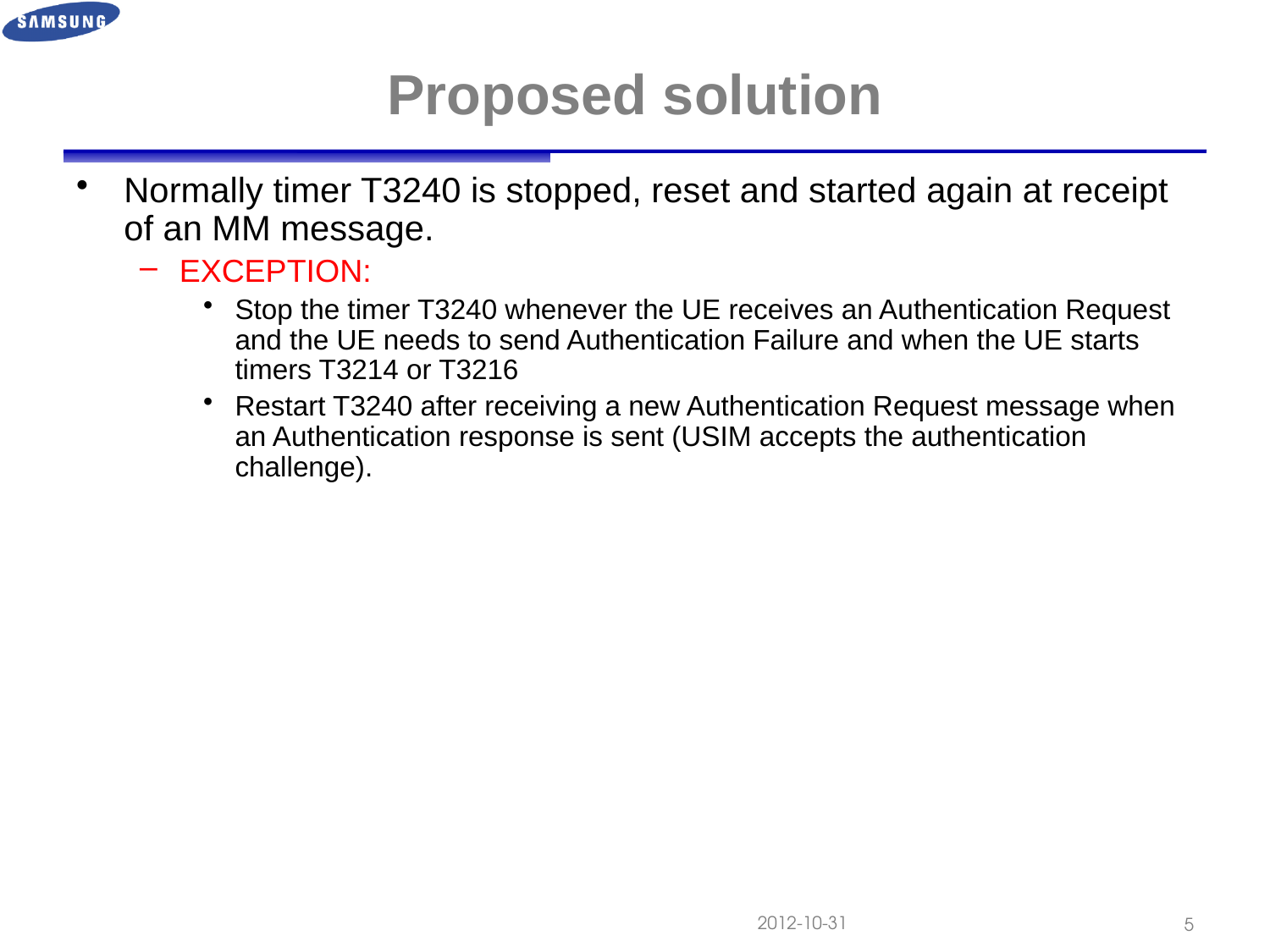

# Proposed solution
Normally timer T3240 is stopped, reset and started again at receipt of an MM message.
EXCEPTION:
Stop the timer T3240 whenever the UE receives an Authentication Request and the UE needs to send Authentication Failure and when the UE starts timers T3214 or T3216
Restart T3240 after receiving a new Authentication Request message when an Authentication response is sent (USIM accepts the authentication challenge).
2012-10-31
5